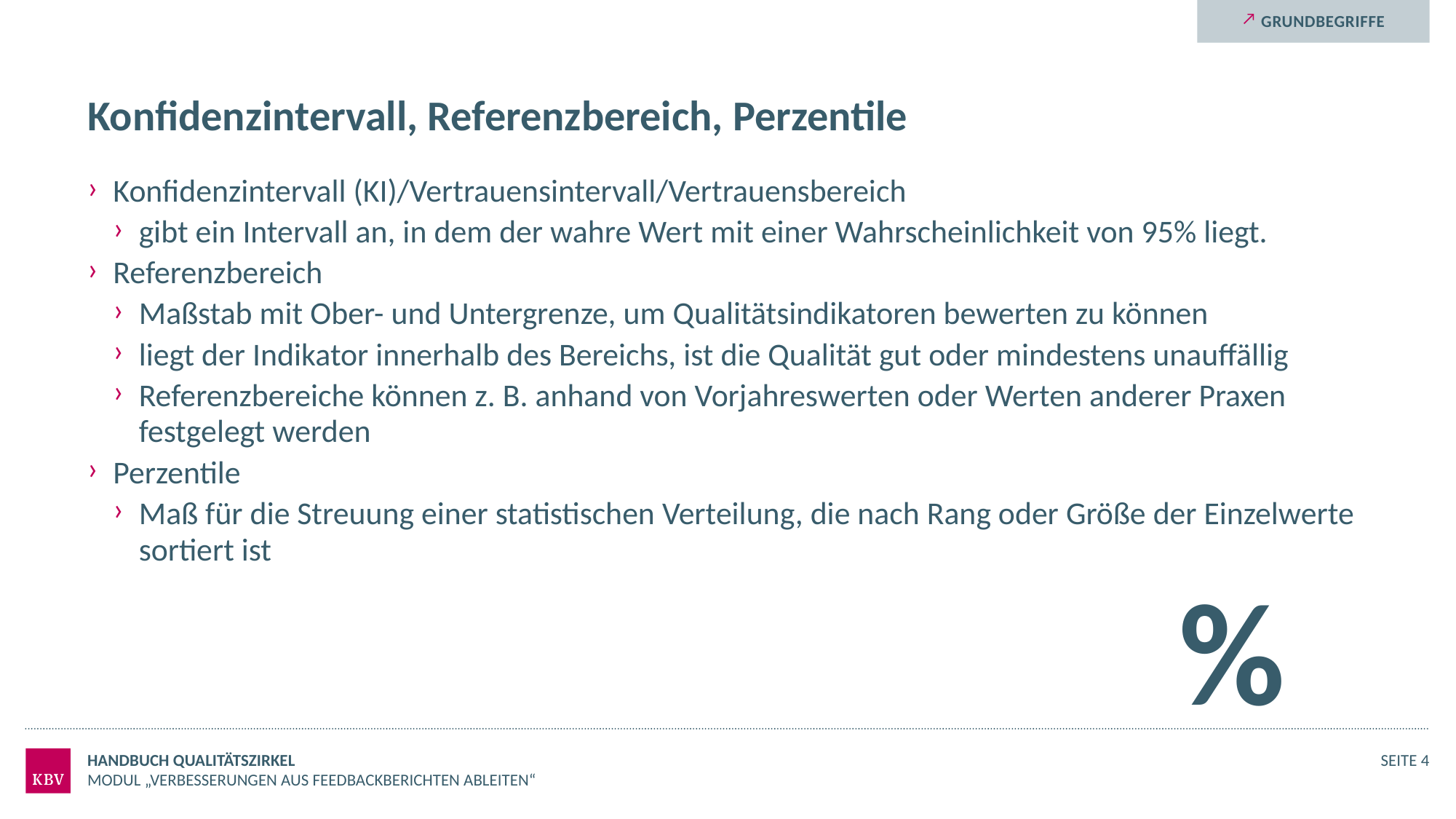

Grundbegriffe
# Konfidenzintervall, Referenzbereich, Perzentile
Konfidenzintervall (KI)/Vertrauensintervall/Vertrauensbereich
gibt ein Intervall an, in dem der wahre Wert mit einer Wahrscheinlichkeit von 95% liegt.
Referenzbereich
Maßstab mit Ober- und Untergrenze, um Qualitätsindikatoren bewerten zu können
liegt der Indikator innerhalb des Bereichs, ist die Qualität gut oder mindestens unauffällig
Referenzbereiche können z. B. anhand von Vorjahreswerten oder Werten anderer Praxen festgelegt werden
Perzentile
Maß für die Streuung einer statistischen Verteilung, die nach Rang oder Größe der Einzelwerte sortiert ist
										%
Handbuch Qualitätszirkel

Seite 4
Modul „verbesserungen aus FeedbackBERICHTEN ableiten“